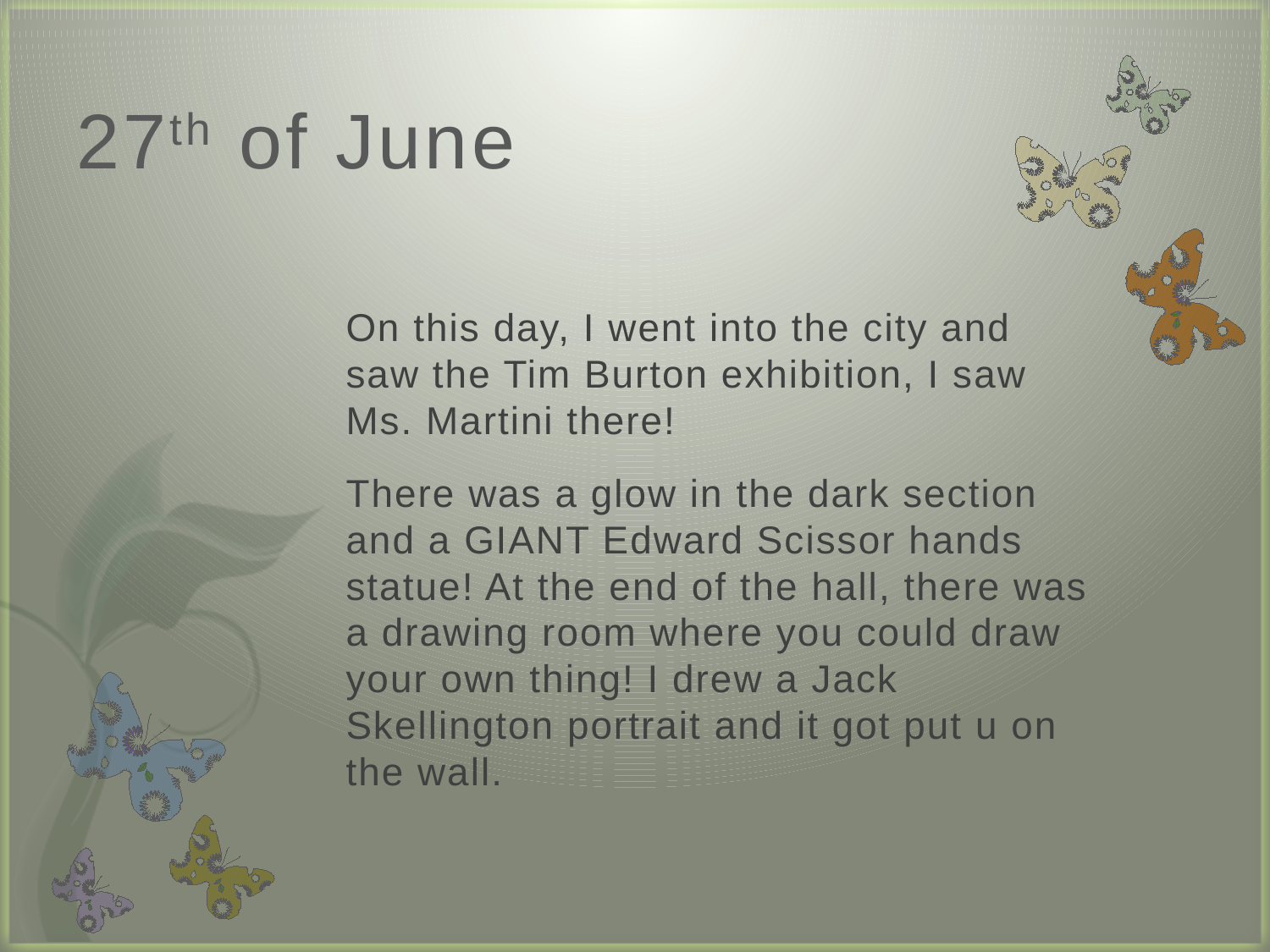

# 27th of June
	On this day, I went into the city and saw the Tim Burton exhibition, I saw Ms. Martini there!
	There was a glow in the dark section and a GIANT Edward Scissor hands statue! At the end of the hall, there was a drawing room where you could draw your own thing! I drew a Jack Skellington portrait and it got put u on the wall.